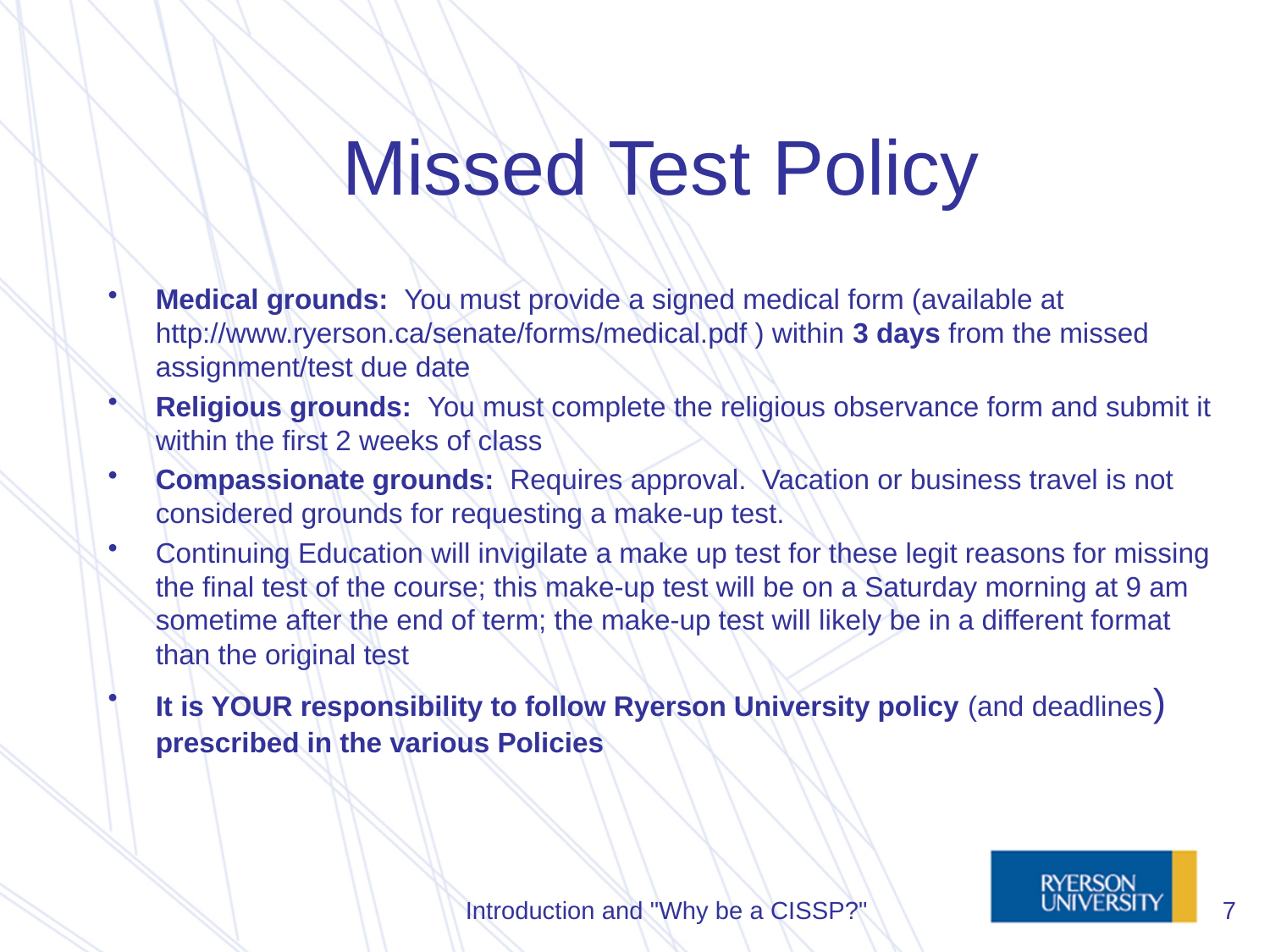

# Missed Test Policy
Medical grounds:  You must provide a signed medical form (available at http://www.ryerson.ca/senate/forms/medical.pdf ) within 3 days from the missed assignment/test due date
Religious grounds:  You must complete the religious observance form and submit it within the first 2 weeks of class
Compassionate grounds:  Requires approval.  Vacation or business travel is not considered grounds for requesting a make-up test.
Continuing Education will invigilate a make up test for these legit reasons for missing the final test of the course; this make-up test will be on a Saturday morning at 9 am sometime after the end of term; the make-up test will likely be in a different format than the original test
It is YOUR responsibility to follow Ryerson University policy (and deadlines) prescribed in the various Policies

Introduction and "Why be a CISSP?"
7